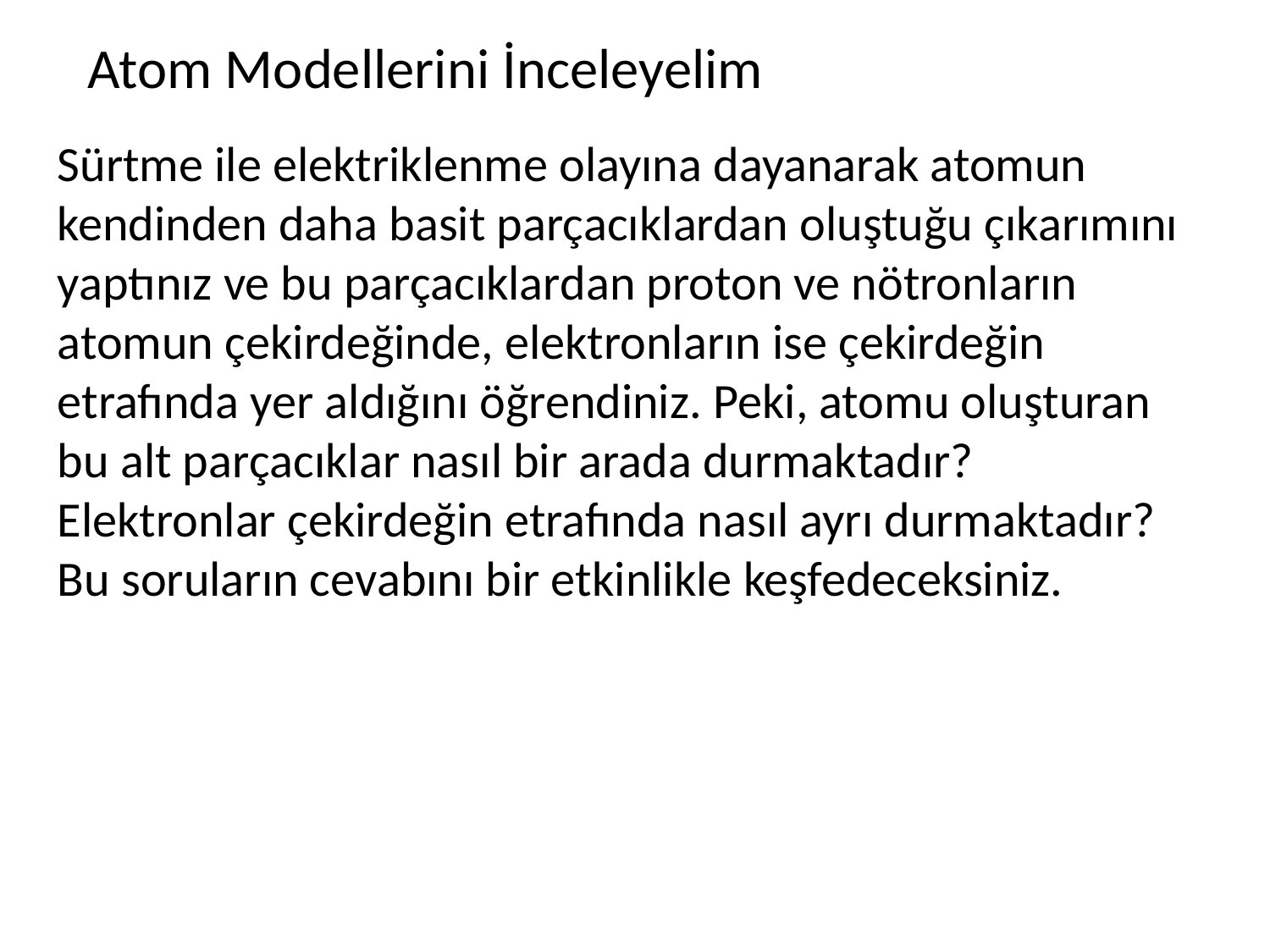

Atom Modellerini İnceleyelim
Sürtme ile elektriklenme olayına dayanarak atomun kendinden daha basit parçacıklardan oluştuğu çıkarımını yaptınız ve bu parçacıklardan proton ve nötronların atomun çekirdeğinde, elektronların ise çekirdeğin etrafında yer aldığını öğrendiniz. Peki, atomu oluşturan bu alt parçacıklar nasıl bir arada durmaktadır?
Elektronlar çekirdeğin etrafında nasıl ayrı durmaktadır? Bu soruların cevabını bir etkinlikle keşfedeceksiniz.